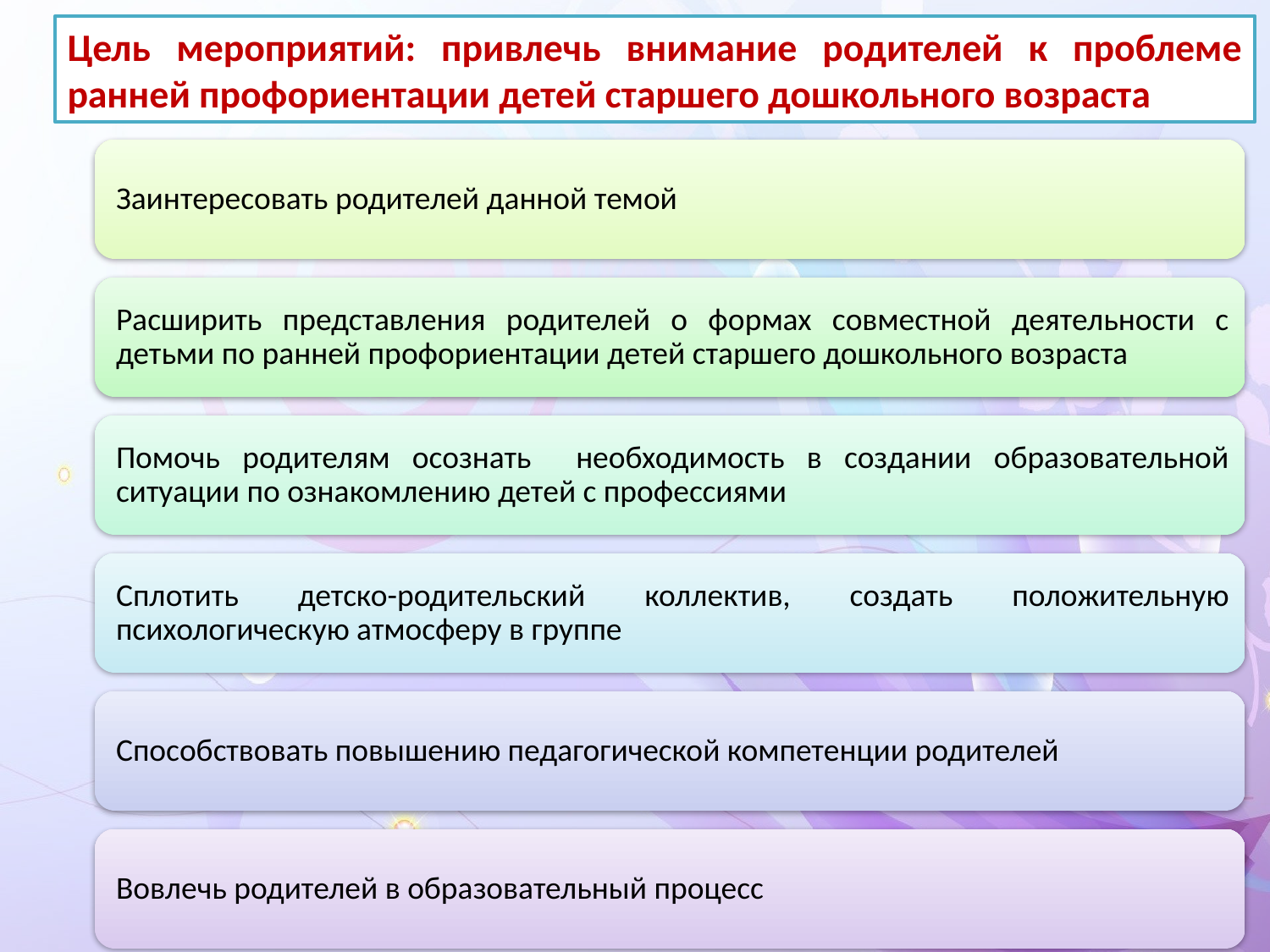

Цель мероприятий: привлечь внимание родителей к проблеме ранней профориентации детей старшего дошкольного возраста
Заинтересовать родителей данной темой
Расширить представления родителей о формах совместной деятельности с детьми по ранней профориентации детей старшего дошкольного возраста
Помочь родителям осознать  необходимость в создании образовательной ситуации по ознакомлению детей с профессиями
Сплотить детско-родительский коллектив, создать положительную психологическую атмосферу в группе
Способствовать повышению педагогической компетенции родителей
Вовлечь родителей в образовательный процесс